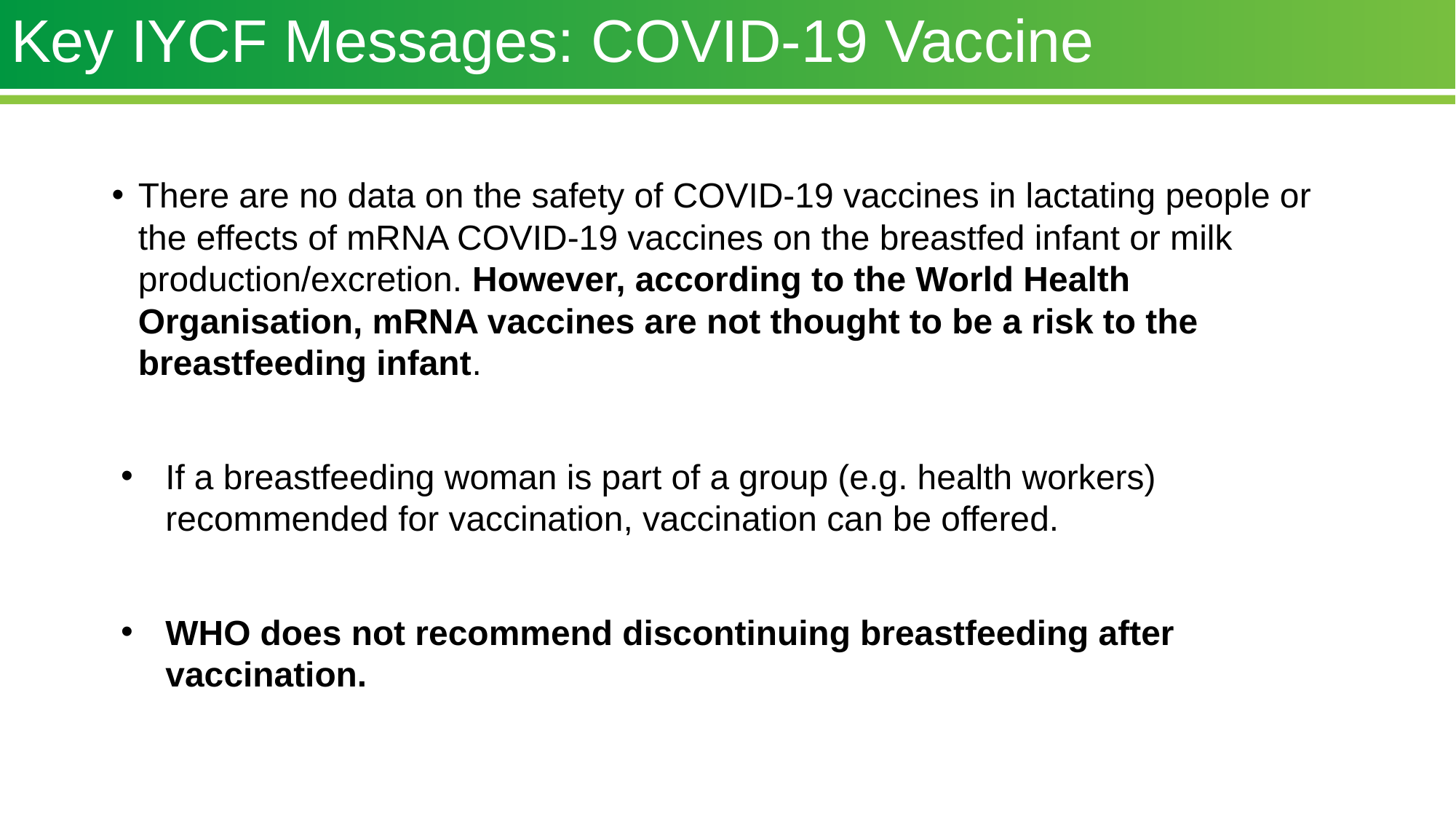

# Key IYCF Messages: COVID-19 Vaccine
There are no data on the safety of COVID-19 vaccines in lactating people or the effects of mRNA COVID-19 vaccines on the breastfed infant or milk production/excretion. However, according to the World Health Organisation, mRNA vaccines are not thought to be a risk to the breastfeeding infant.

If a breastfeeding woman is part of a group (e.g. health workers) recommended for vaccination, vaccination can be offered.

WHO does not recommend discontinuing breastfeeding after vaccination.